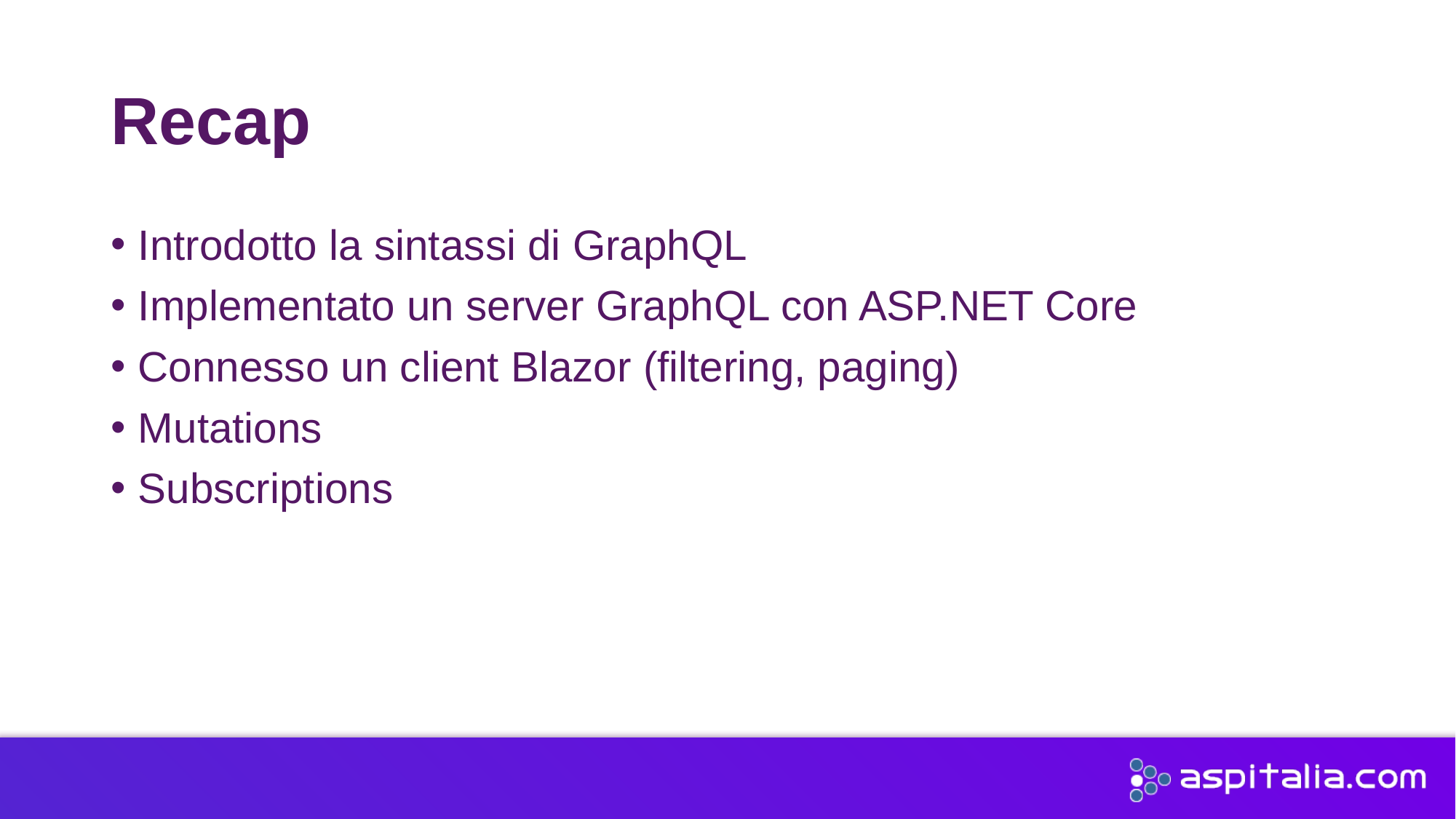

# Recap
Introdotto la sintassi di GraphQL
Implementato un server GraphQL con ASP.NET Core
Connesso un client Blazor (filtering, paging)
Mutations
Subscriptions